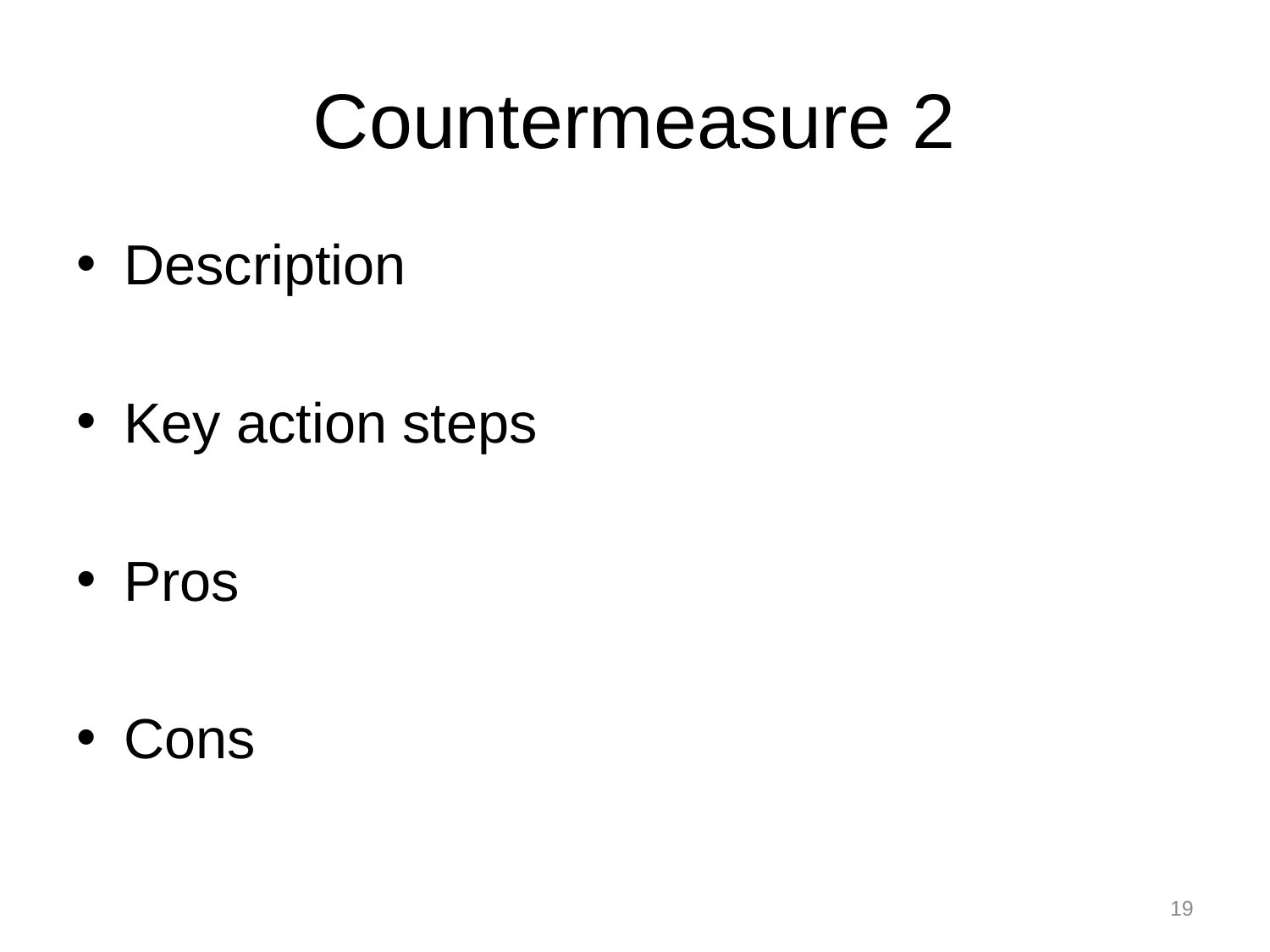

# Countermeasure 2
Description

Key action steps

Pros

Cons
19